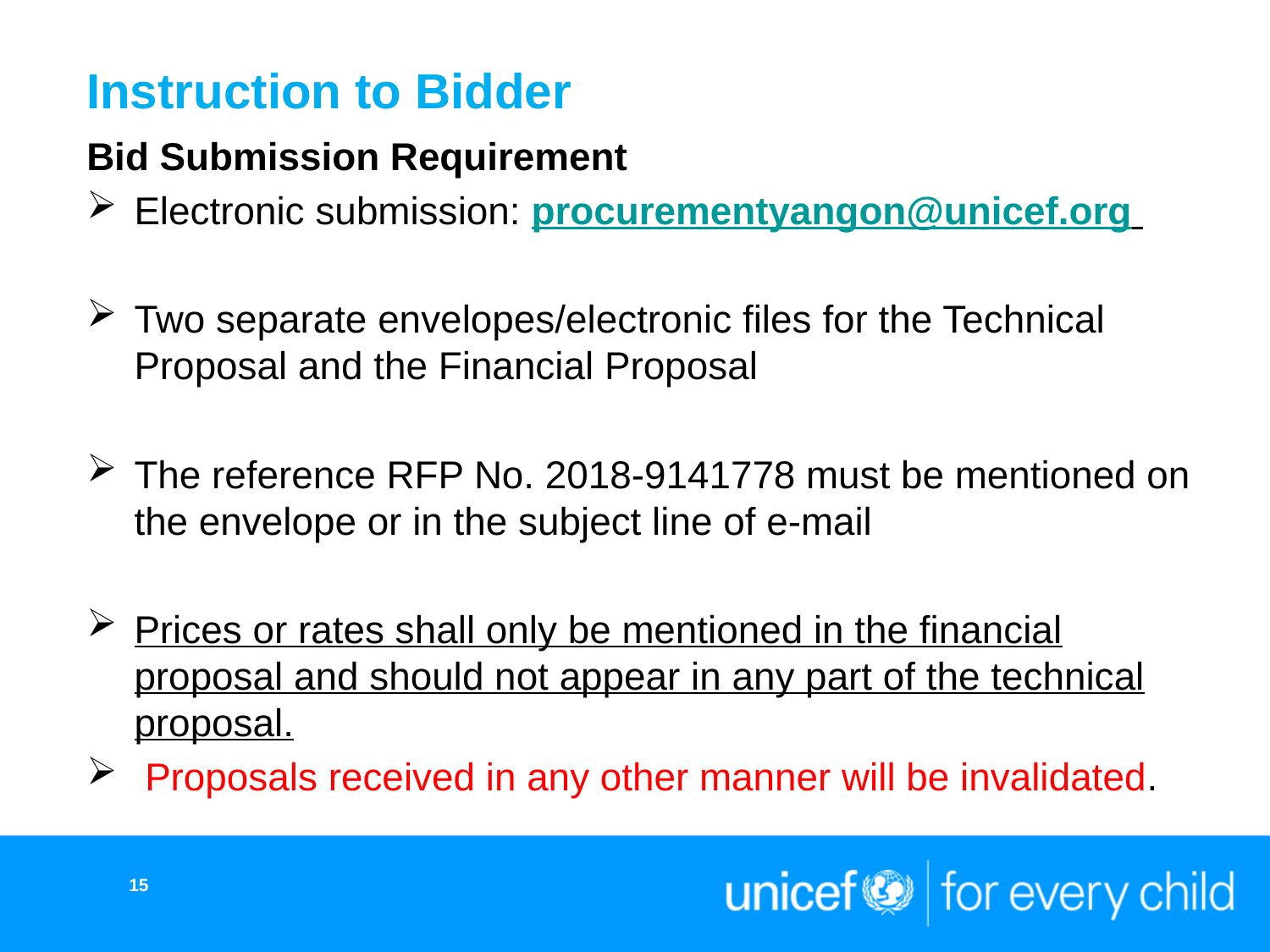

Instruction to Bidder
Bid Submission Requirement
Electronic submission: procurementyangon@unicef.org

Two separate envelopes/electronic files for the Technical Proposal and the Financial Proposal

The reference RFP No. 2018-9141778 must be mentioned on the envelope or in the subject line of e-mail

Prices or rates shall only be mentioned in the financial proposal and should not appear in any part of the technical proposal.
 Proposals received in any other manner will be invalidated.
15